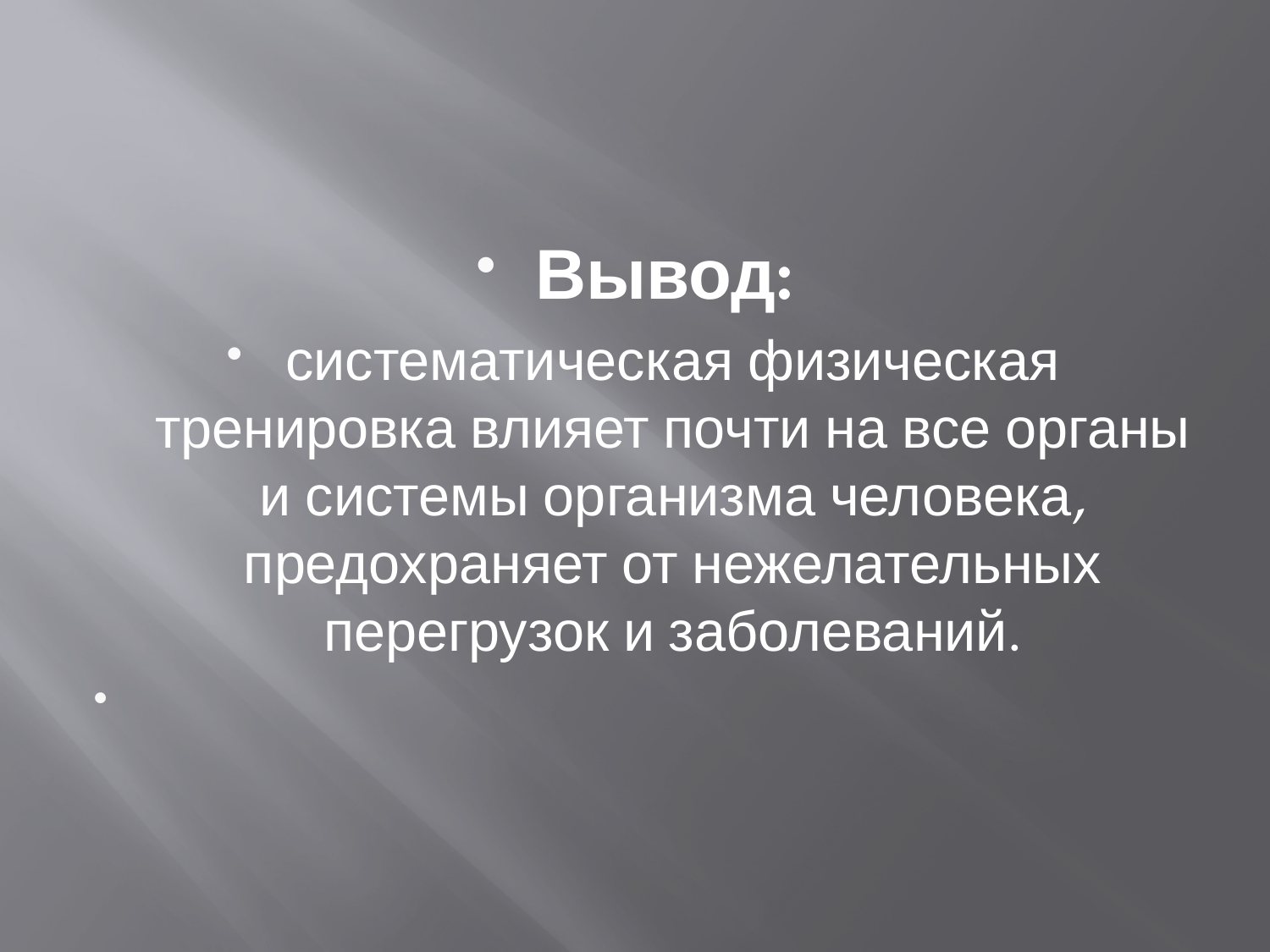

#
Вывод:
систематическая физическая тренировка влияет почти на все органы и системы организма человека, предохраняет от нежелательных перегрузок и заболеваний.